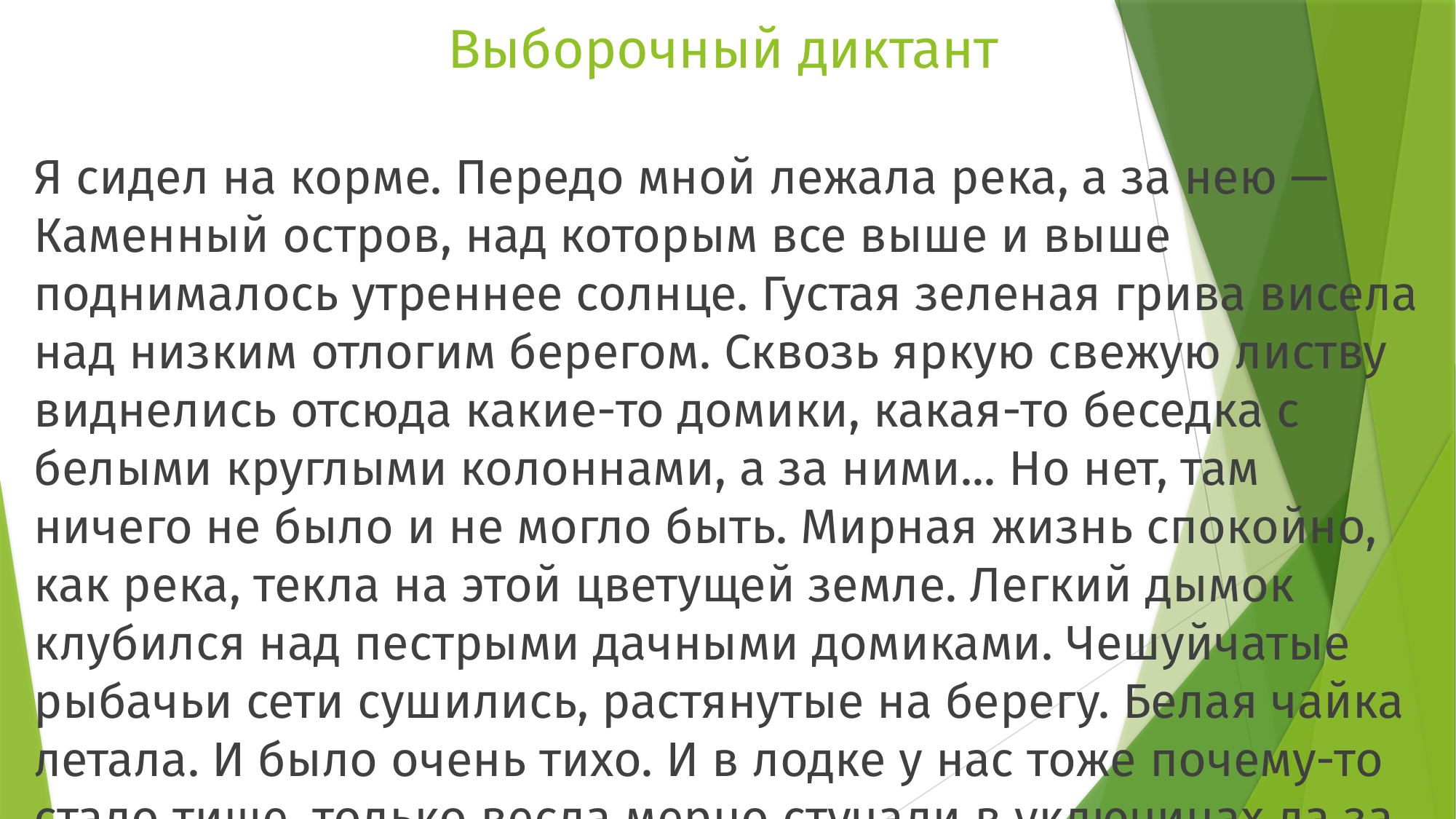

# Выборочный диктант
Я сидел на корме. Передо мной лежала река, а за нею — Каменный остров, над которым все выше и выше поднималось утреннее солнце. Густая зеленая грива висела над низким отлогим берегом. Сквозь яркую свежую листву виднелись отсюда какие-то домики, какая-то беседка с белыми круглыми колоннами, а за ними... Но нет, там ничего не было и не могло быть. Мирная жизнь спокойно, как река, текла на этой цветущей земле. Легкий дымок клубился над пестрыми дачными домиками. Чешуйчатые рыбачьи сети сушились, растянутые на берегу. Белая чайка летала. И было очень тихо. И в лодке у нас тоже почему-то стало тише, только весла мерно стучали в уключинах да за бортом так же мерно и неторопливо плескалась вода.